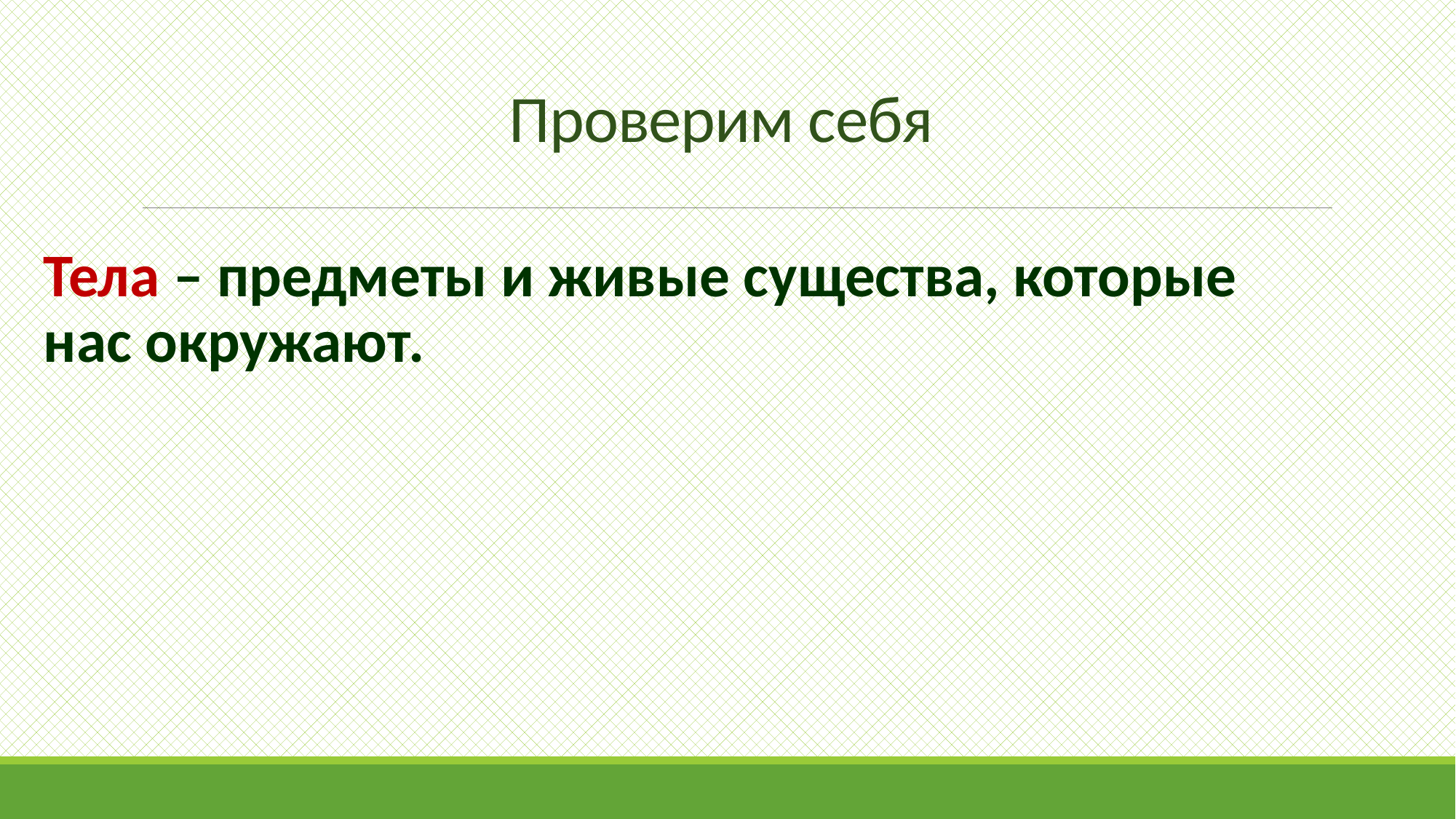

# Проверим себя
Тела – предметы и живые существа, которые нас окружают.